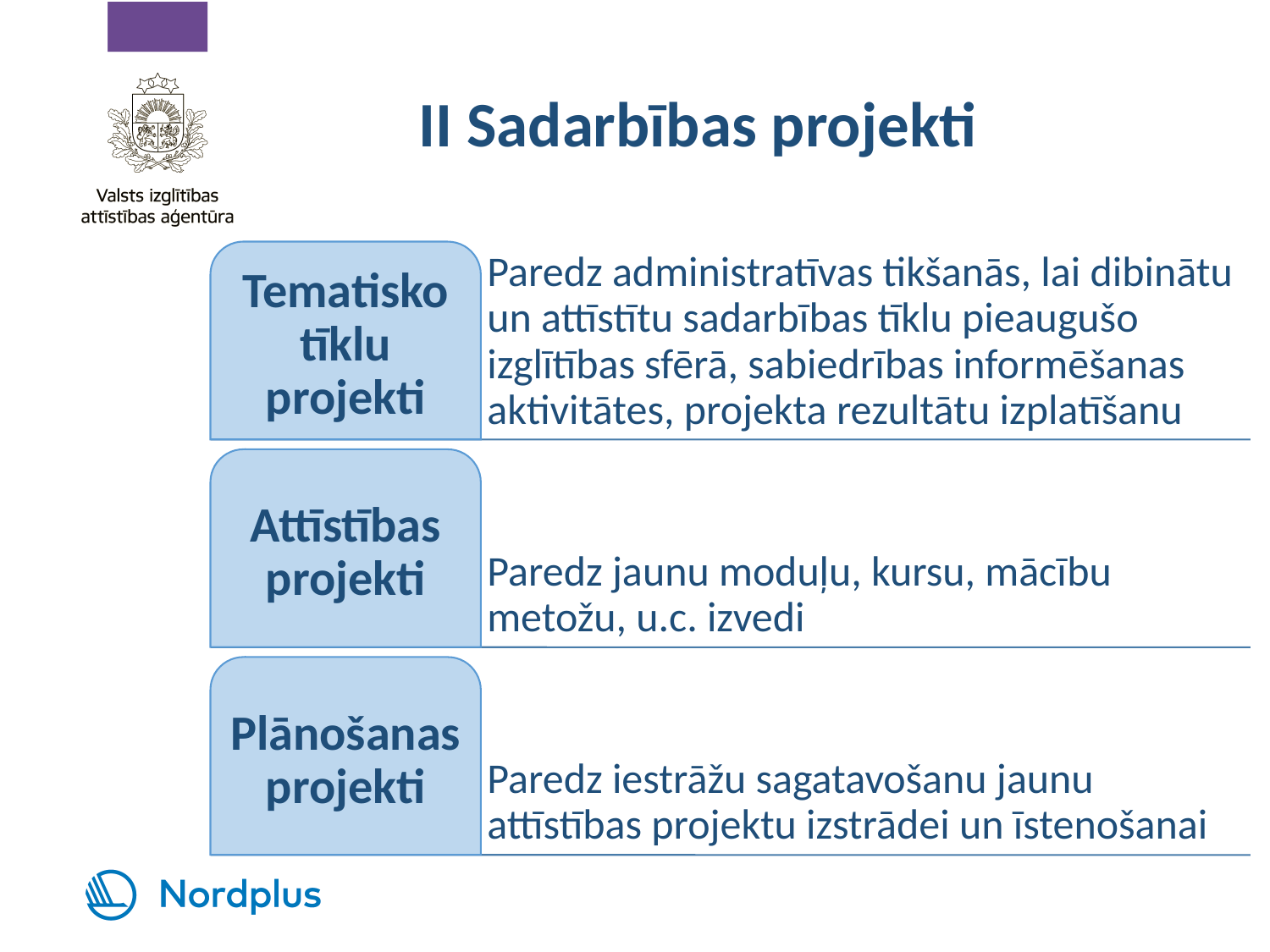

# II Sadarbības projekti
Paredz administratīvas tikšanās, lai dibinātu un attīstītu sadarbības tīklu pieaugušo izglītības sfērā, sabiedrības informēšanas aktivitātes, projekta rezultātu izplatīšanu
Tematisko tīklu projekti
Paredz jaunu moduļu, kursu, mācību metožu, u.c. izvedi
Attīstības projekti
Paredz iestrāžu sagatavošanu jaunu attīstības projektu izstrādei un īstenošanai
Plānošanas projekti